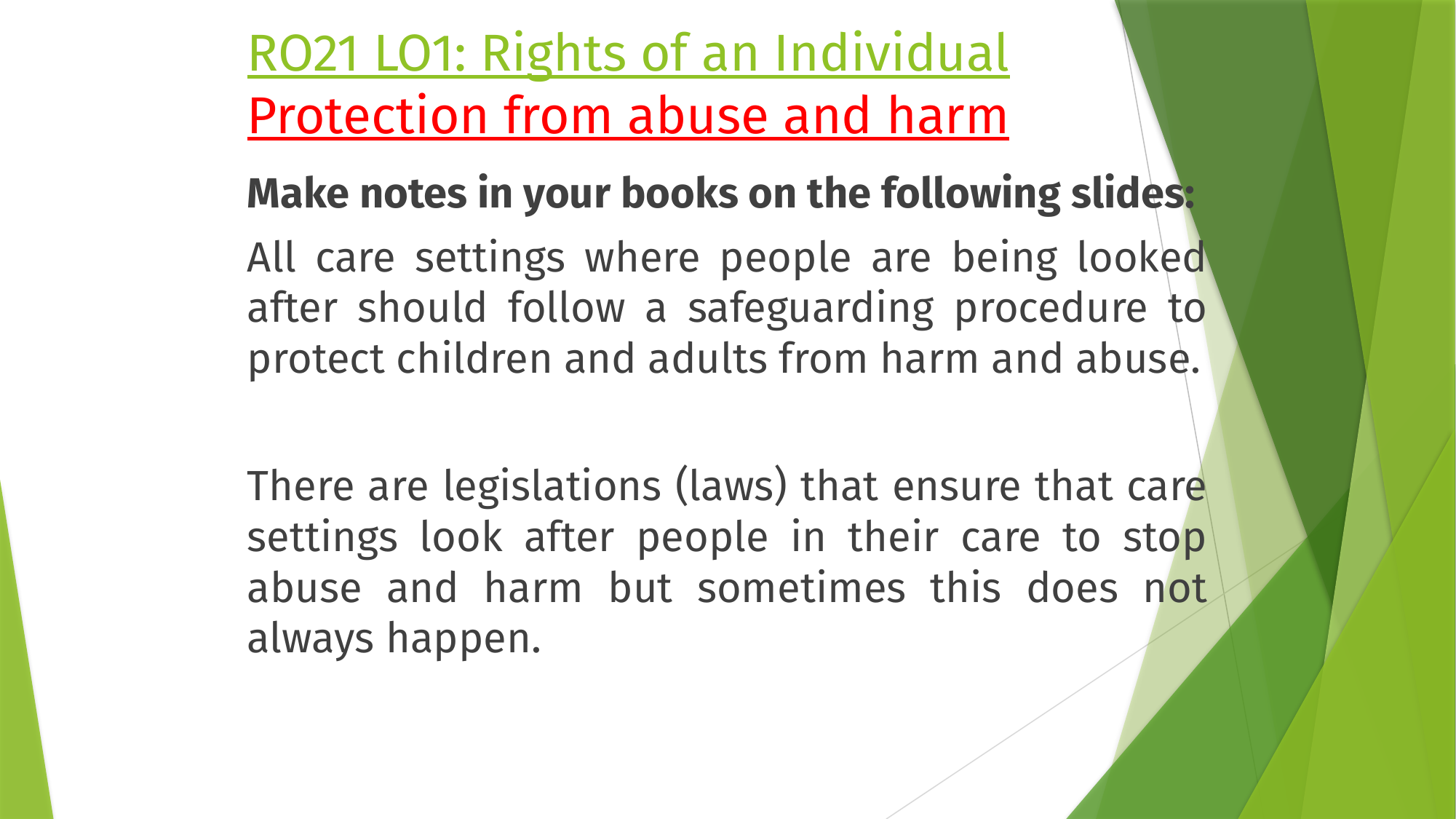

# RO21 LO1: Rights of an Individual Protection from abuse and harm
Make notes in your books on the following slides:
All care settings where people are being looked after should follow a safeguarding procedure to protect children and adults from harm and abuse.

There are legislations (laws) that ensure that care settings look after people in their care to stop abuse and harm but sometimes this does not always happen.